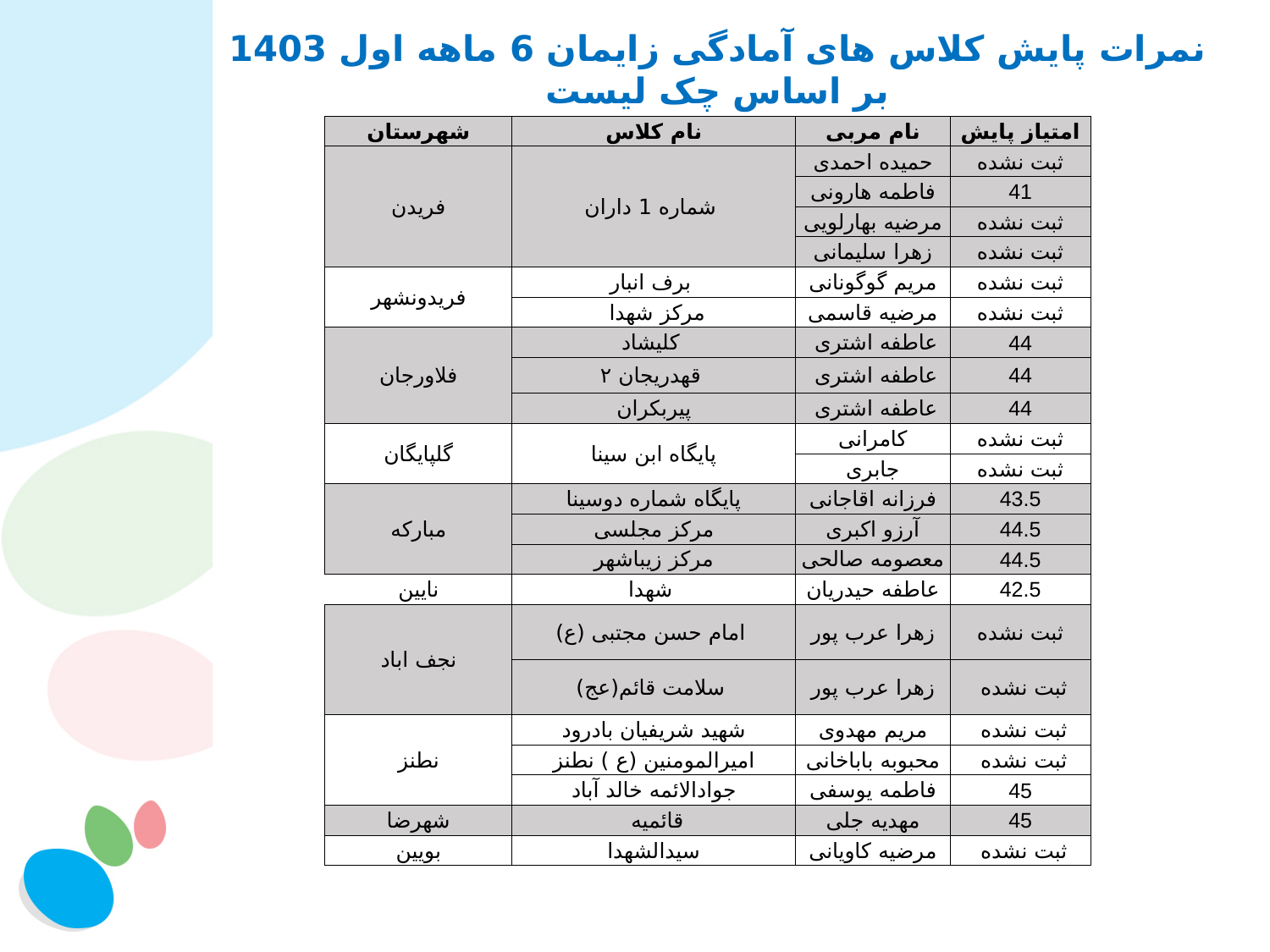

# نمرات پایش کلاس های آمادگی زایمان 6 ماهه اول 1403 بر اساس چک لیست
| شهرستان | نام کلاس | نام مربی | امتیاز پایش |
| --- | --- | --- | --- |
| فریدن | شماره 1 داران | حمیده احمدی | ثبت نشده |
|  |  | فاطمه هارونی | 41 |
|  |  | مرضیه بهارلویی | ثبت نشده |
|  |  | زهرا سلیمانی | ثبت نشده |
| فریدونشهر | برف انبار | مریم گوگونانی | ثبت نشده |
|  | مرکز شهدا | مرضیه قاسمی | ثبت نشده |
| فلاورجان | کلیشاد | عاطفه اشتری | 44 |
|  | قهدریجان ۲ | عاطفه اشتری | 44 |
|  | پیربکران | عاطفه اشتری | 44 |
| گلپایگان | پایگاه ابن سینا | کامرانی | ثبت نشده |
|  |  | جابری | ثبت نشده |
| مبارکه | پایگاه شماره دوسینا | فرزانه اقاجانی | 43.5 |
|  | مرکز مجلسی | آرزو اکبری | 44.5 |
|  | مرکز زیباشهر | معصومه صالحی | 44.5 |
| نایین | شهدا | عاطفه حیدریان | 42.5 |
| نجف اباد | امام حسن مجتبی (ع) | زهرا عرب پور | ثبت نشده |
|  | سلامت قائم(عج) | زهرا عرب پور | ثبت نشده |
| نطنز | شهید شریفیان بادرود | مریم مهدوی | ثبت نشده |
|  | امیرالمومنین (ع ) نطنز | محبوبه باباخانی | ثبت نشده |
|  | جوادالائمه خالد آباد | فاطمه یوسفی | 45 |
| شهرضا | قائمیه | مهدیه جلی | 45 |
| بویین | سیدالشهدا | مرضیه کاویانی | ثبت نشده |